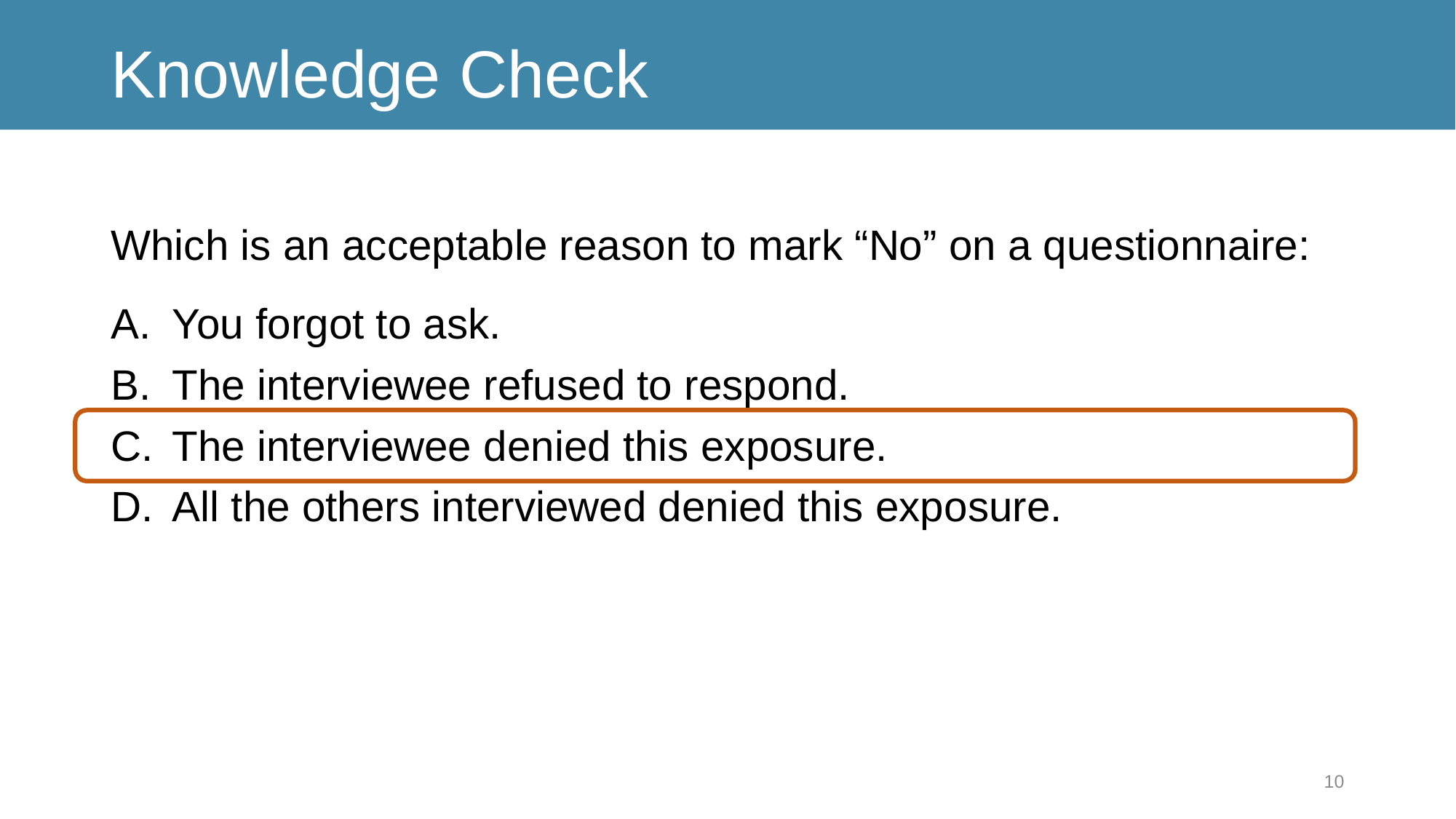

# Knowledge Check
Which is an acceptable reason to mark “No” on a questionnaire:
You forgot to ask.
The interviewee refused to respond.
The interviewee denied this exposure.
All the others interviewed denied this exposure.

10